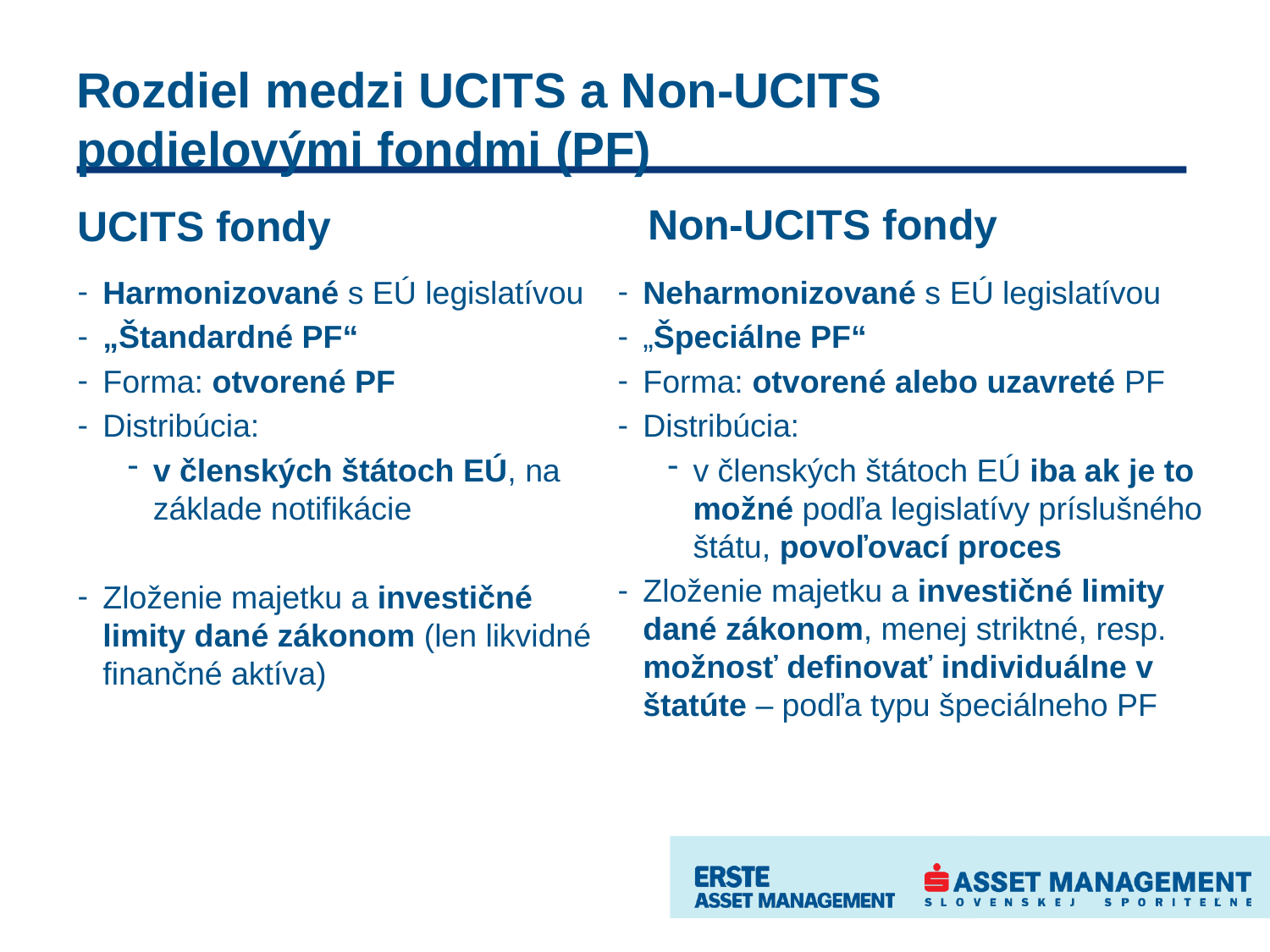

# Rozdiel medzi UCITS a Non-UCITS podielovými fondmi (PF)
Non-UCITS fondy
UCITS fondy
Harmonizované s EÚ legislatívou
„Štandardné PF“
Forma: otvorené PF
Distribúcia:
v členských štátoch EÚ, na základe notifikácie

Zloženie majetku a investičné limity dané zákonom (len likvidné finančné aktíva)
Neharmonizované s EÚ legislatívou
„Špeciálne PF“
Forma: otvorené alebo uzavreté PF
Distribúcia:
v členských štátoch EÚ iba ak je to možné podľa legislatívy príslušného štátu, povoľovací proces
Zloženie majetku a investičné limity dané zákonom, menej striktné, resp. možnosť definovať individuálne v štatúte – podľa typu špeciálneho PF